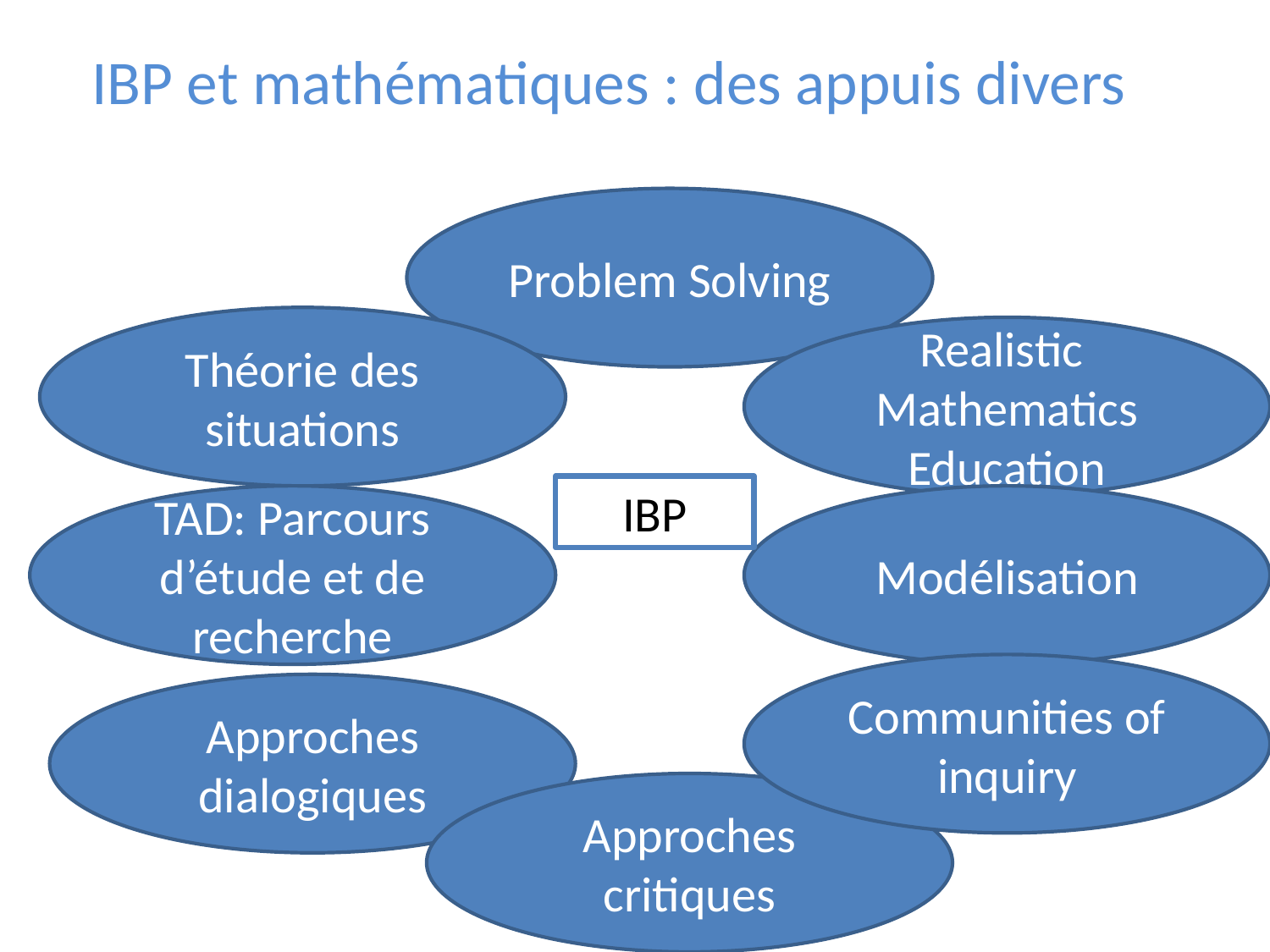

# IBP et mathématiques : des appuis divers
Problem Solving
Théorie des situations
Realistic  Mathematics Education
IBP
TAD: Parcours d’étude et de recherche
Modélisation
Communities of inquiry
Approches dialogiques
Approches critiques